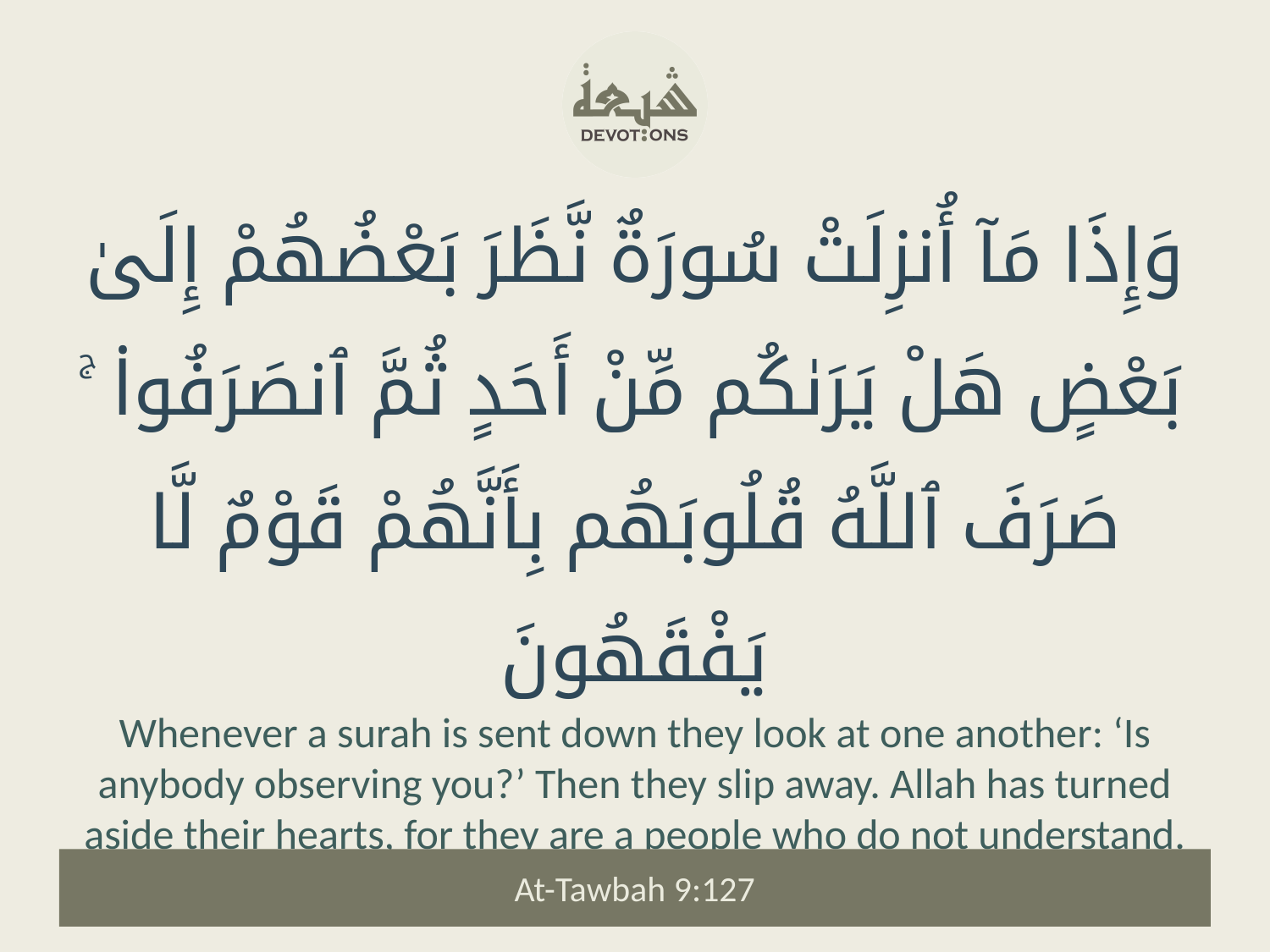

وَإِذَا مَآ أُنزِلَتْ سُورَةٌ نَّظَرَ بَعْضُهُمْ إِلَىٰ بَعْضٍ هَلْ يَرَىٰكُم مِّنْ أَحَدٍ ثُمَّ ٱنصَرَفُوا۟ ۚ صَرَفَ ٱللَّهُ قُلُوبَهُم بِأَنَّهُمْ قَوْمٌ لَّا يَفْقَهُونَ
Whenever a surah is sent down they look at one another: ‘Is anybody observing you?’ Then they slip away. Allah has turned aside their hearts, for they are a people who do not understand.
At-Tawbah 9:127